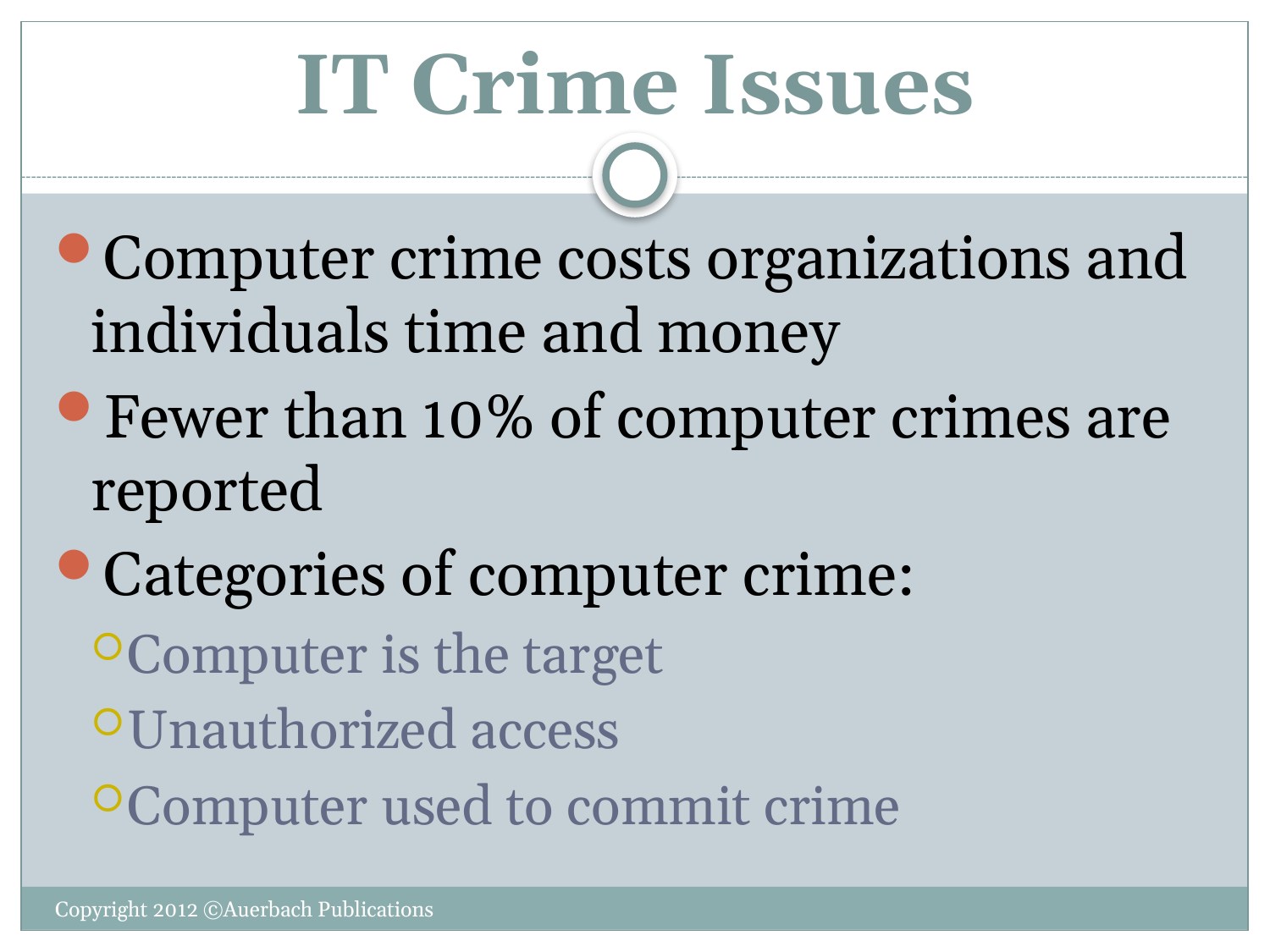

# IT Crime Issues
Computer crime costs organizations and individuals time and money
Fewer than 10% of computer crimes are reported
Categories of computer crime:
Computer is the target
Unauthorized access
Computer used to commit crime
Copyright 2012 ©Auerbach Publications